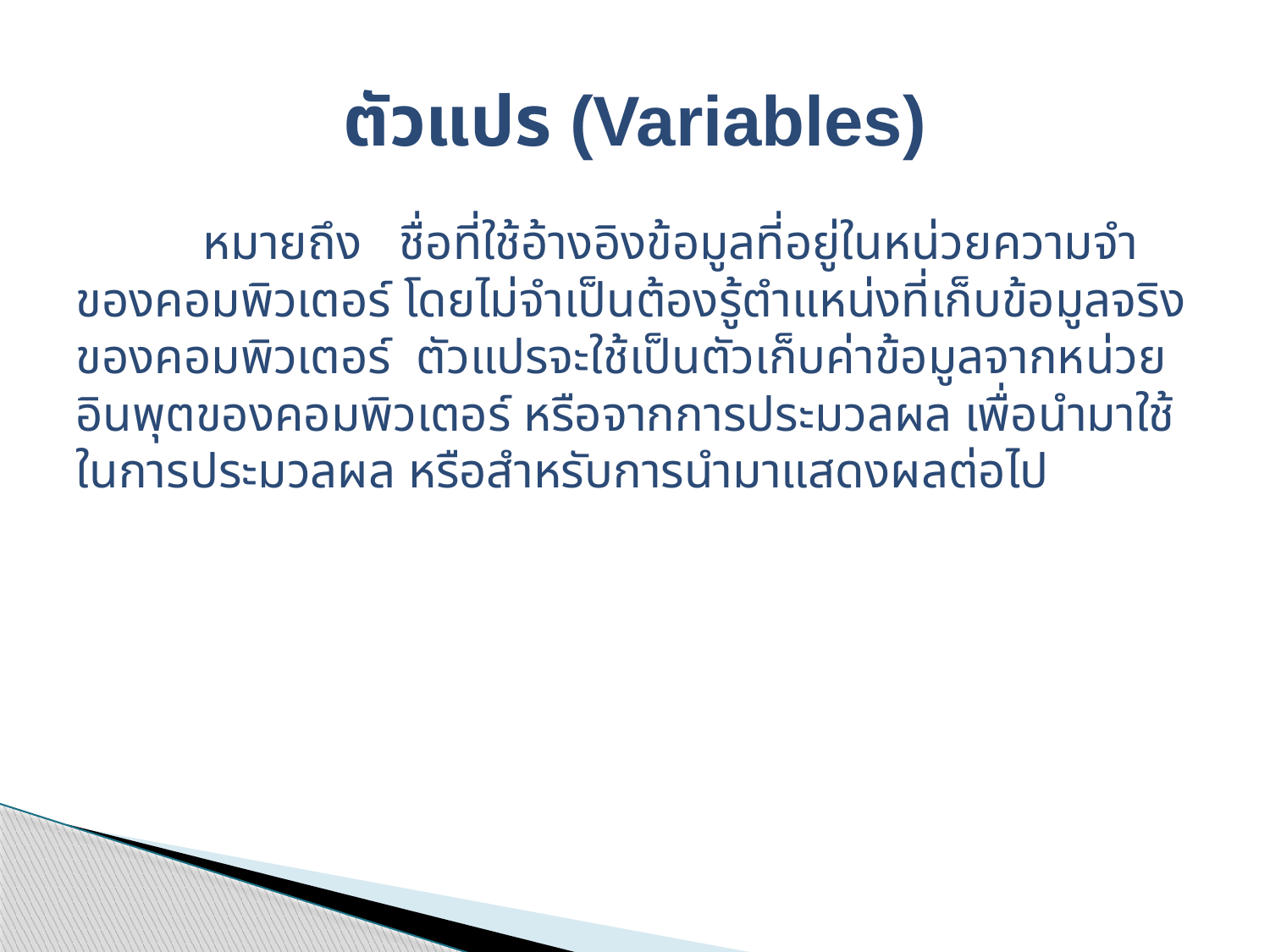

# ตัวแปร (Variables)
	หมายถึง   ชื่อที่ใช้อ้างอิงข้อมูลที่อยู่ในหน่วยความจำของคอมพิวเตอร์ โดยไม่จำเป็นต้องรู้ตำแหน่งที่เก็บข้อมูลจริงของคอมพิวเตอร์  ตัวแปรจะใช้เป็นตัวเก็บค่าข้อมูลจากหน่วยอินพุตของคอมพิวเตอร์ หรือจากการประมวลผล เพื่อนำมาใช้ในการประมวลผล หรือสำหรับการนำมาแสดงผลต่อไป